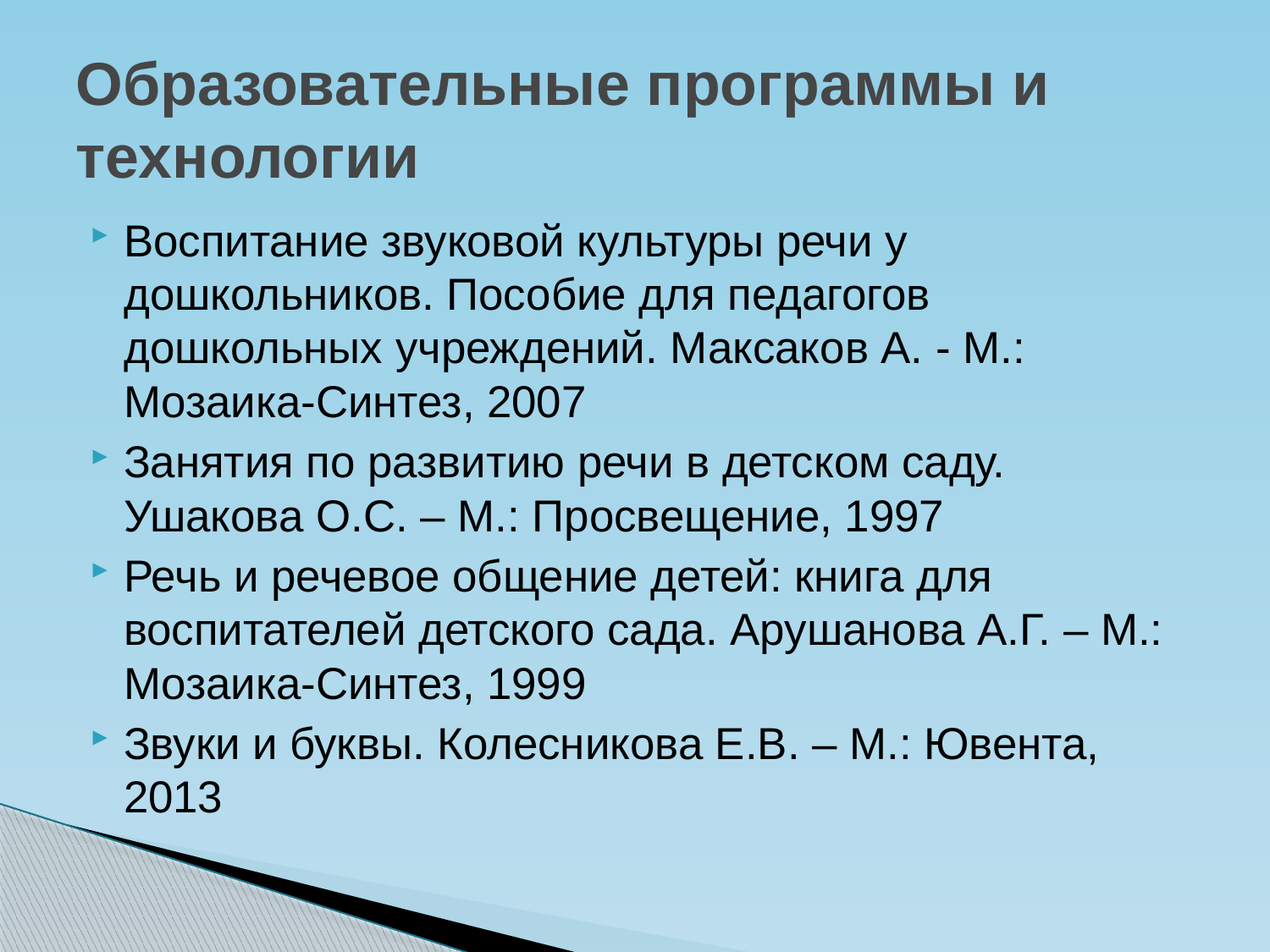

# Образовательные программы и технологии
Воспитание звуковой культуры речи у дошкольников. Пособие для педагогов дошкольных учреждений. Максаков А. - М.: Мозаика-Синтез, 2007
Занятия по развитию речи в детском саду. Ушакова О.С. – М.: Просвещение, 1997
Речь и речевое общение детей: книга для воспитателей детского сада. Арушанова А.Г. – М.: Мозаика-Синтез, 1999
Звуки и буквы. Колесникова Е.В. – М.: Ювента, 2013